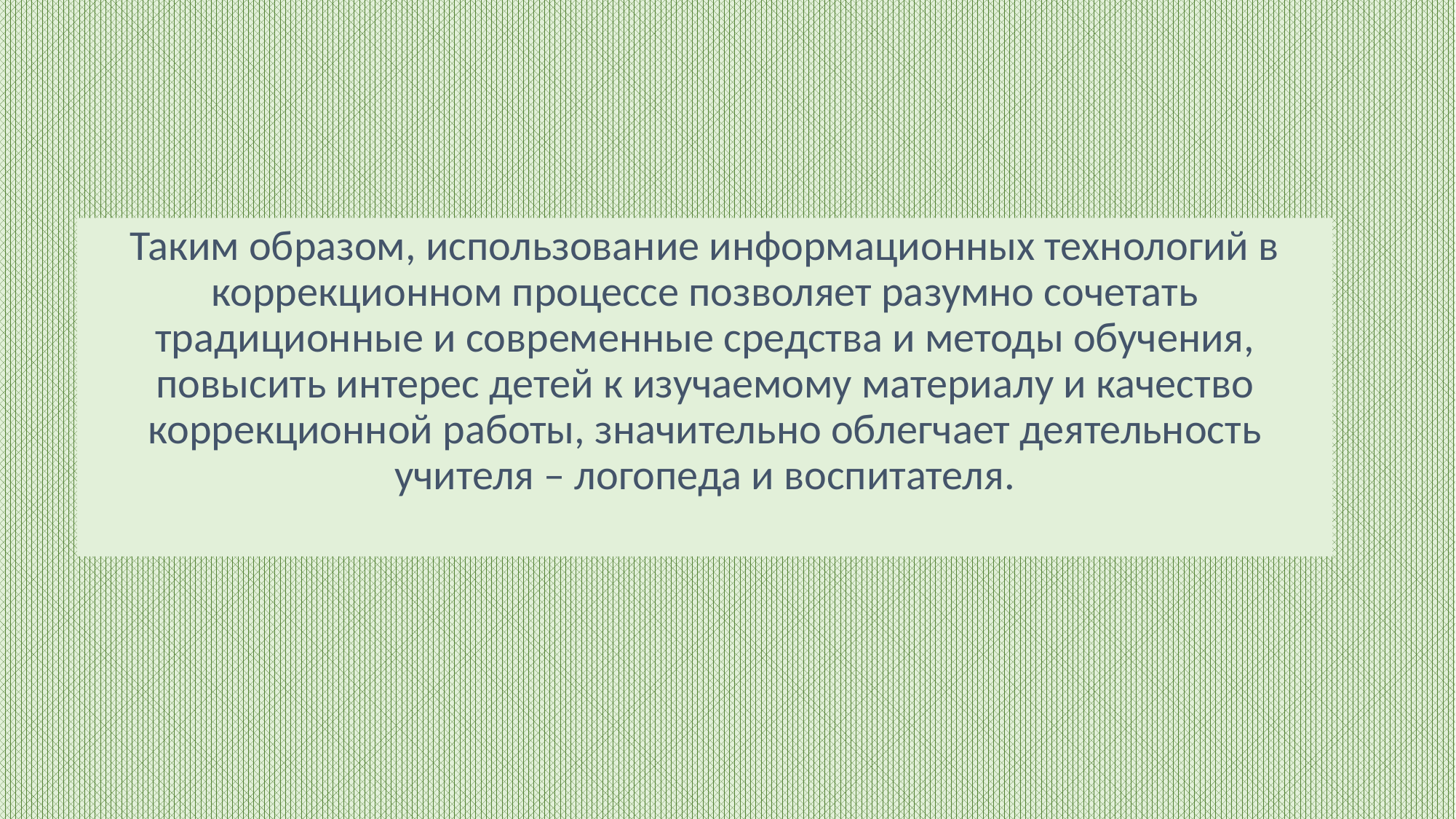

Таким образом, использование информационных технологий в коррекционном процессе позволяет разумно сочетать традиционные и современные средства и методы обучения, повысить интерес детей к изучаемому материалу и качество коррекционной работы, значительно облегчает деятельность учителя – логопеда и воспитателя.